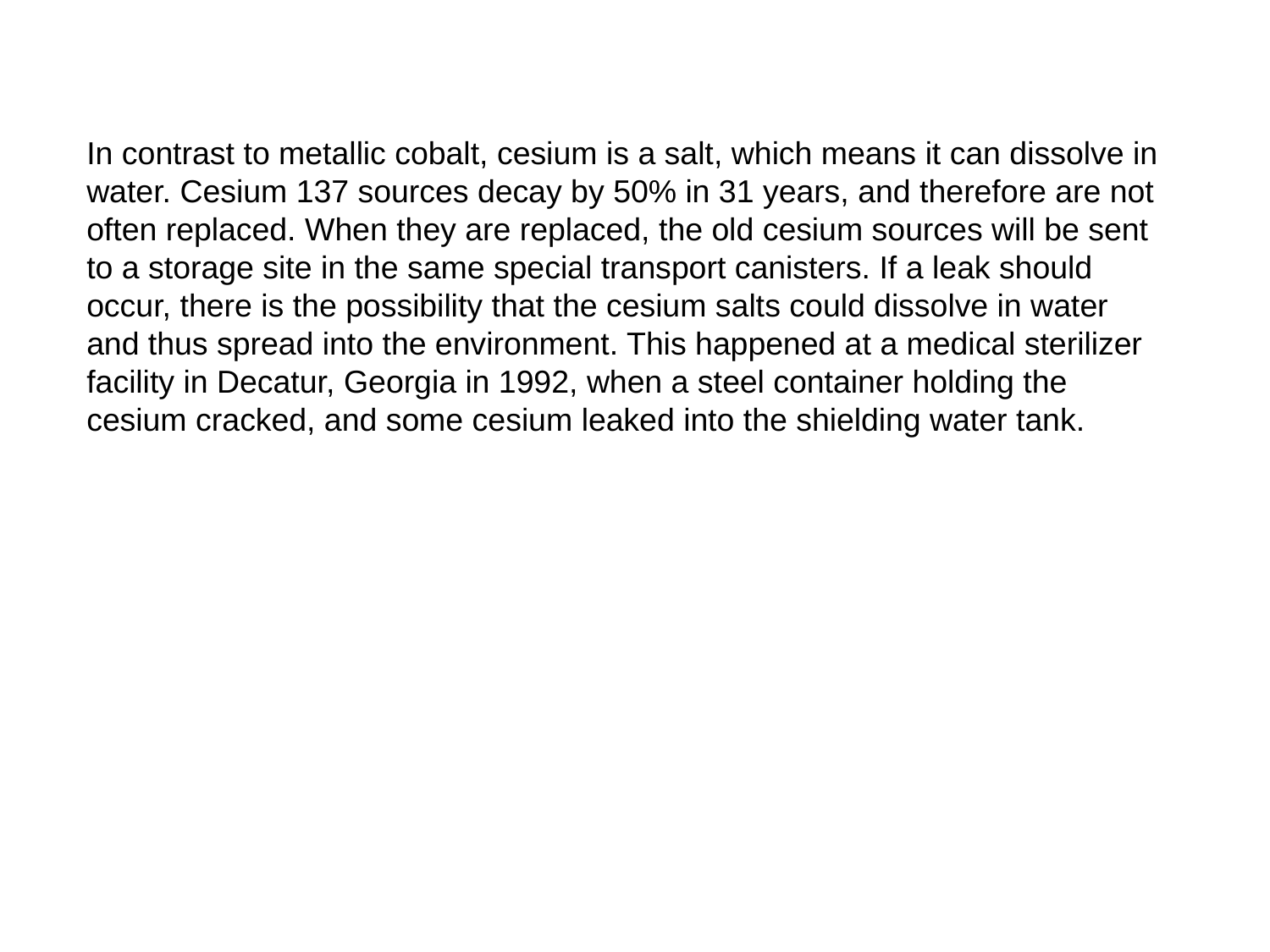

In contrast to metallic cobalt, cesium is a salt, which means it can dissolve in water. Cesium 137 sources decay by 50% in 31 years, and therefore are not often replaced. When they are replaced, the old cesium sources will be sent to a storage site in the same special transport canisters. If a leak should occur, there is the possibility that the cesium salts could dissolve in water and thus spread into the environment. This happened at a medical sterilizer facility in Decatur, Georgia in 1992, when a steel container holding the cesium cracked, and some cesium leaked into the shielding water tank.